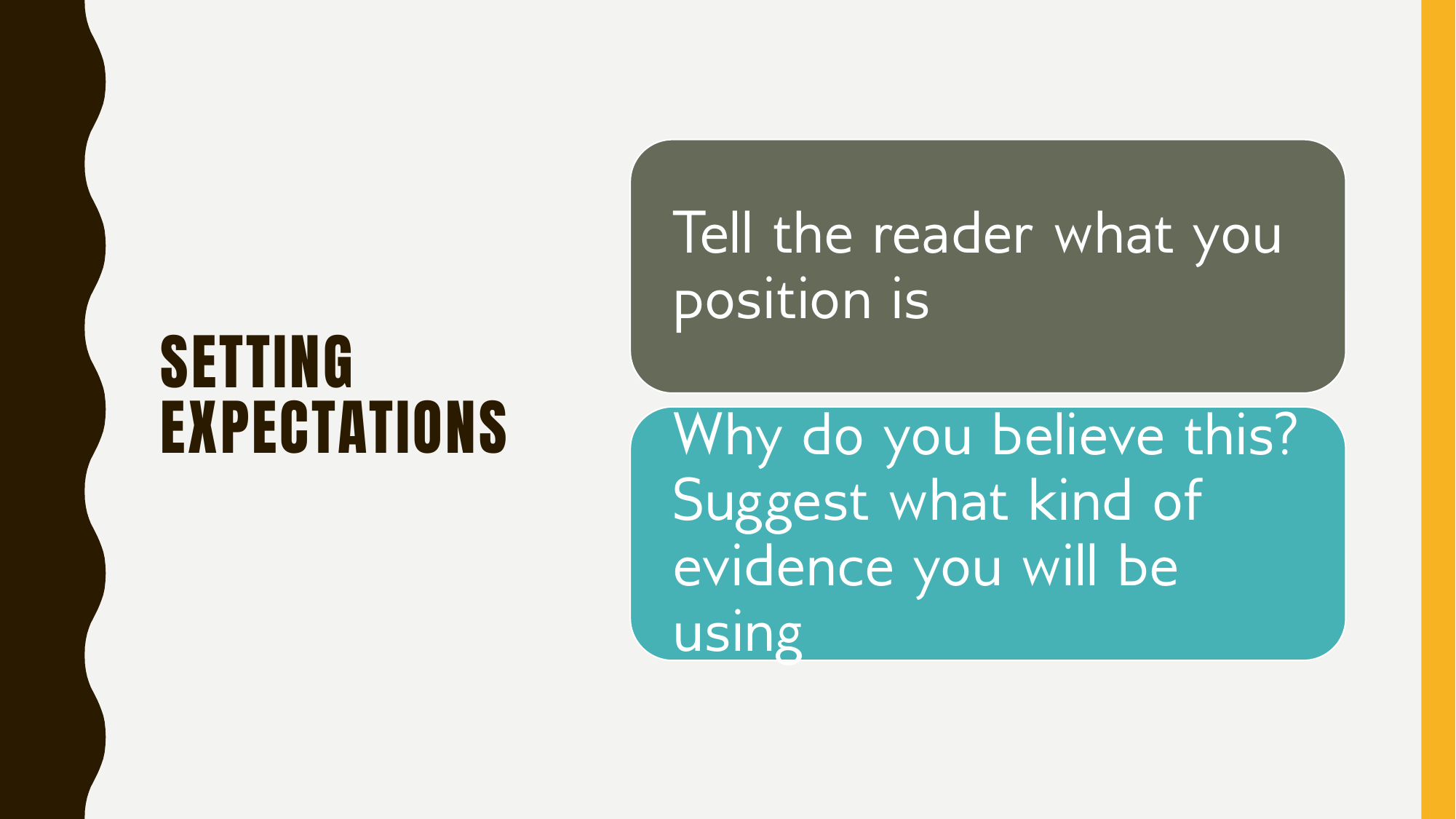

Tell the reader what you position is
Why do you believe this? Suggest what kind of evidence you will be using
# Setting expectations